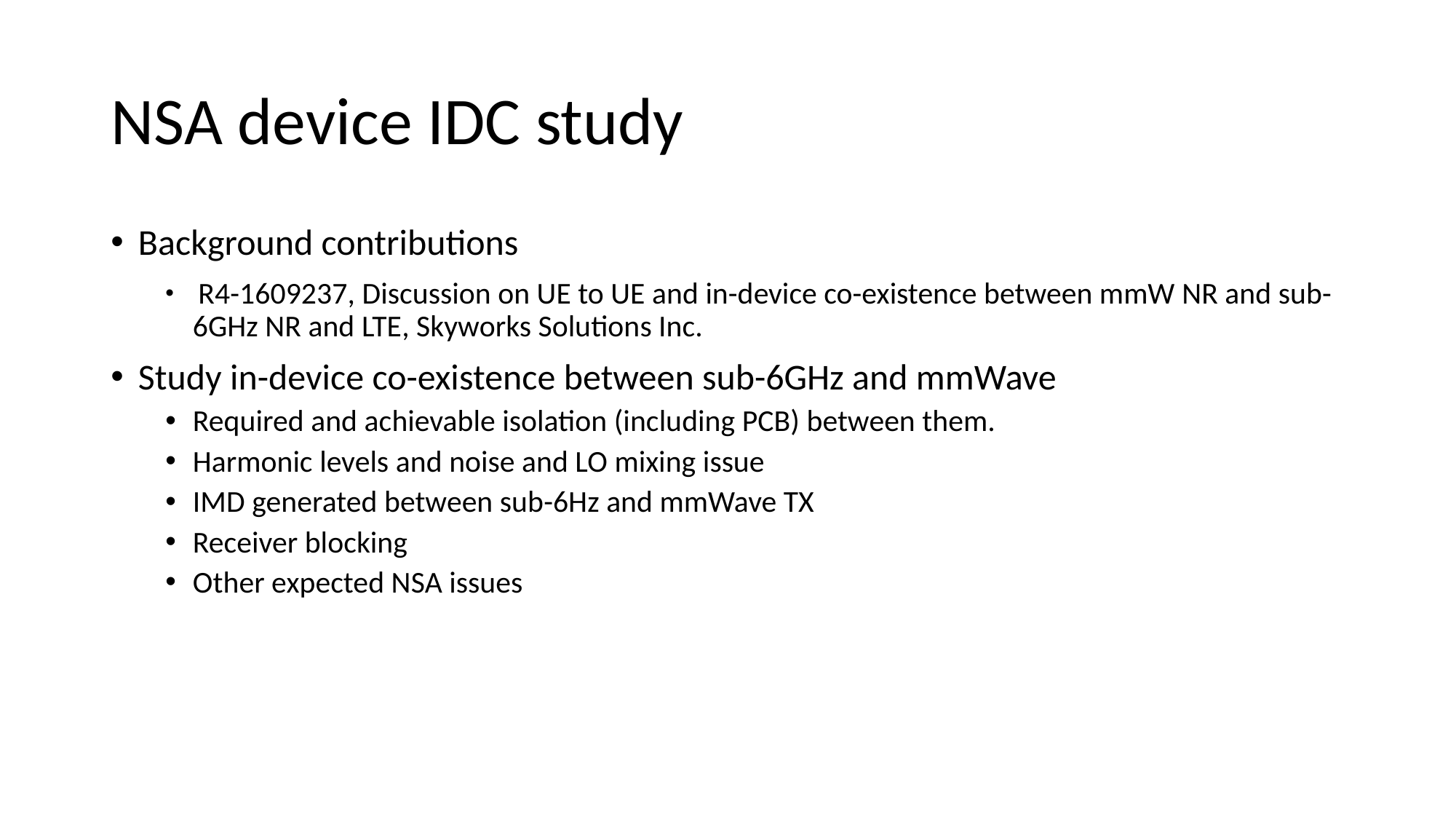

# NSA device IDC study
Background contributions
 R4-1609237, Discussion on UE to UE and in-device co-existence between mmW NR and sub-6GHz NR and LTE, Skyworks Solutions Inc.
Study in-device co-existence between sub-6GHz and mmWave
Required and achievable isolation (including PCB) between them.
Harmonic levels and noise and LO mixing issue
IMD generated between sub-6Hz and mmWave TX
Receiver blocking
Other expected NSA issues